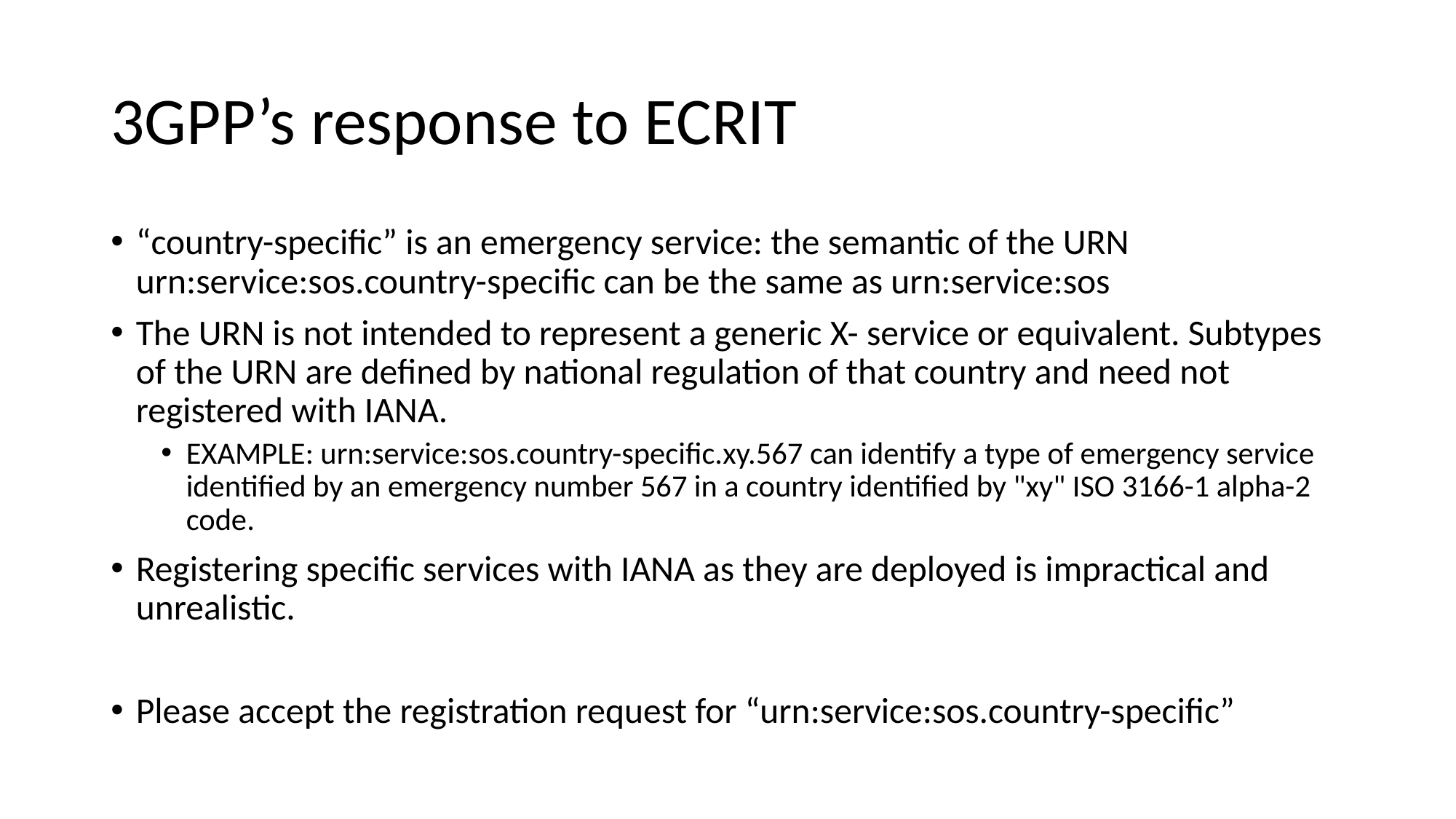

# 3GPP’s response to ECRIT
“country-specific” is an emergency service: the semantic of the URN urn:service:sos.country-specific can be the same as urn:service:sos
The URN is not intended to represent a generic X- service or equivalent. Subtypes of the URN are defined by national regulation of that country and need not registered with IANA.
EXAMPLE: urn:service:sos.country-specific.xy.567 can identify a type of emergency service identified by an emergency number 567 in a country identified by "xy" ISO 3166-1 alpha-2 code.
Registering specific services with IANA as they are deployed is impractical and unrealistic.

Please accept the registration request for “urn:service:sos.country-specific”